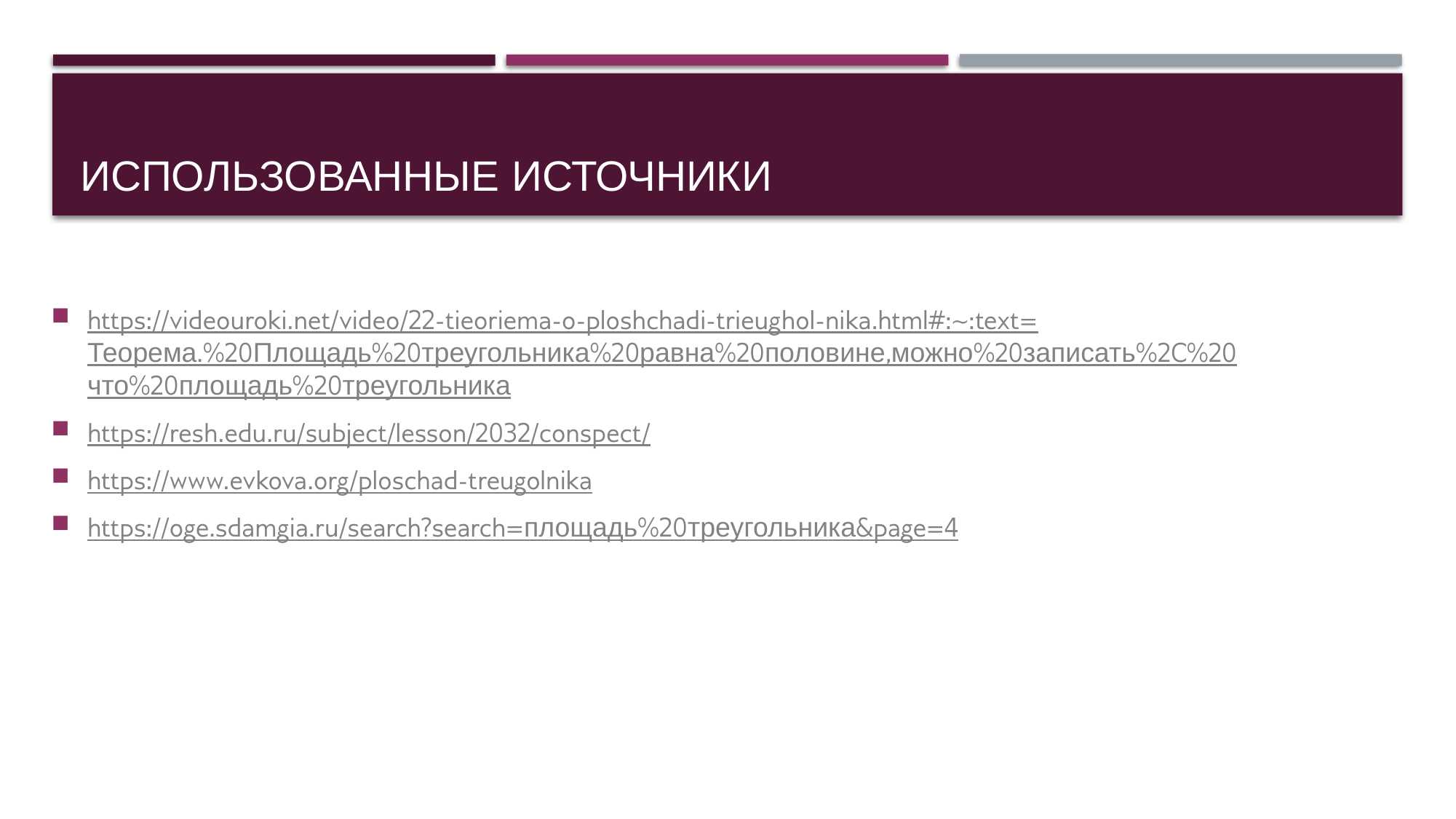

# Использованные источники
https://videouroki.net/video/22-tieoriema-o-ploshchadi-trieughol-nika.html#:~:text=Теорема.%20Площадь%20треугольника%20равна%20половине,можно%20записать%2C%20что%20площадь%20треугольника
https://resh.edu.ru/subject/lesson/2032/conspect/
https://www.evkova.org/ploschad-treugolnika
https://oge.sdamgia.ru/search?search=площадь%20треугольника&page=4